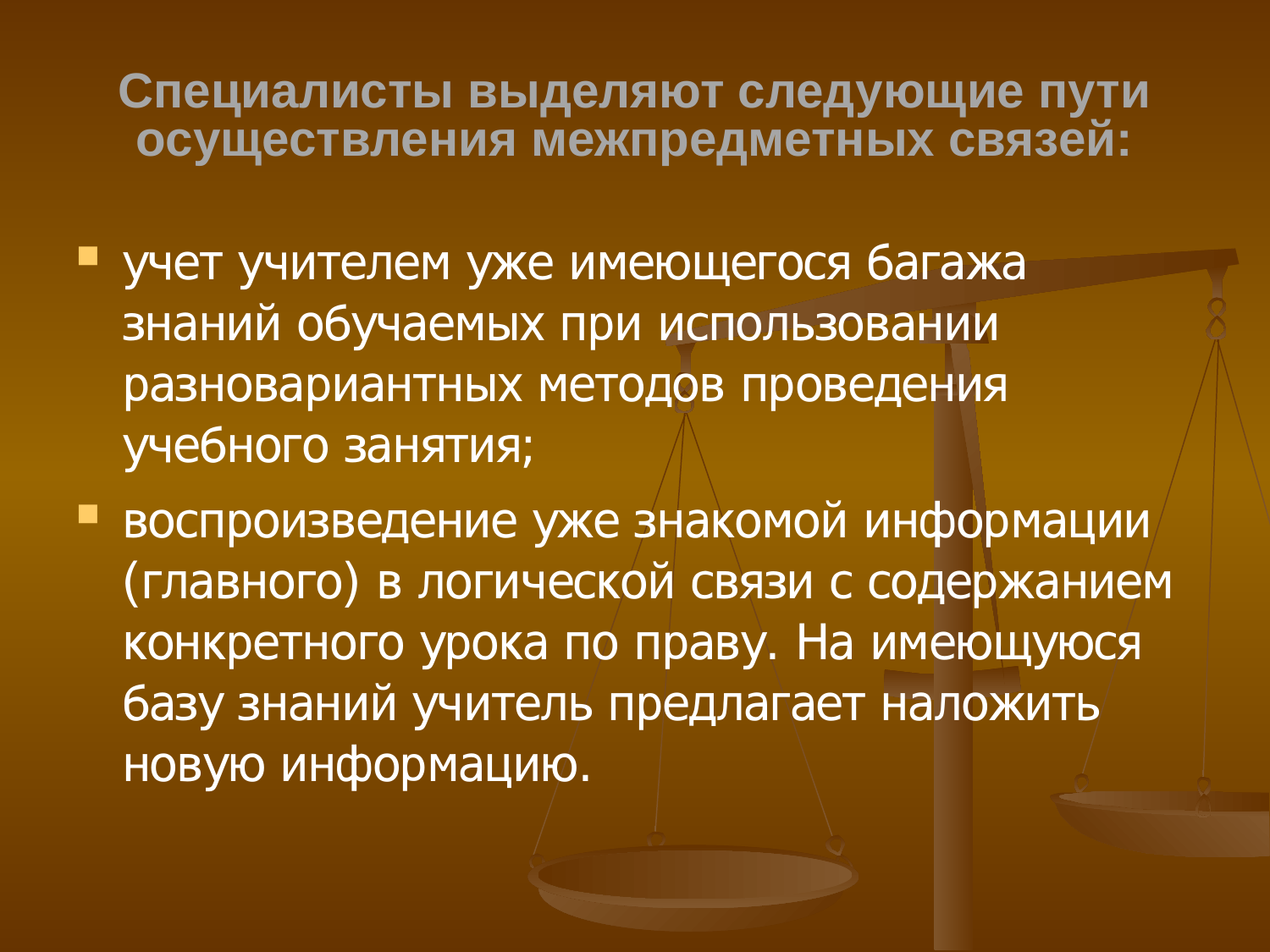

# Специалисты выделяют следующие пути осуществления межпредметных связей:
учет учителем уже имеющегося багажа знаний обучаемых при использовании разновариантных методов проведения учебного занятия;
воспроизведение уже знакомой информации (главного) в логической связи с содержанием конкретного урока по праву. На имеющуюся базу знаний учитель предлагает наложить новую информацию.